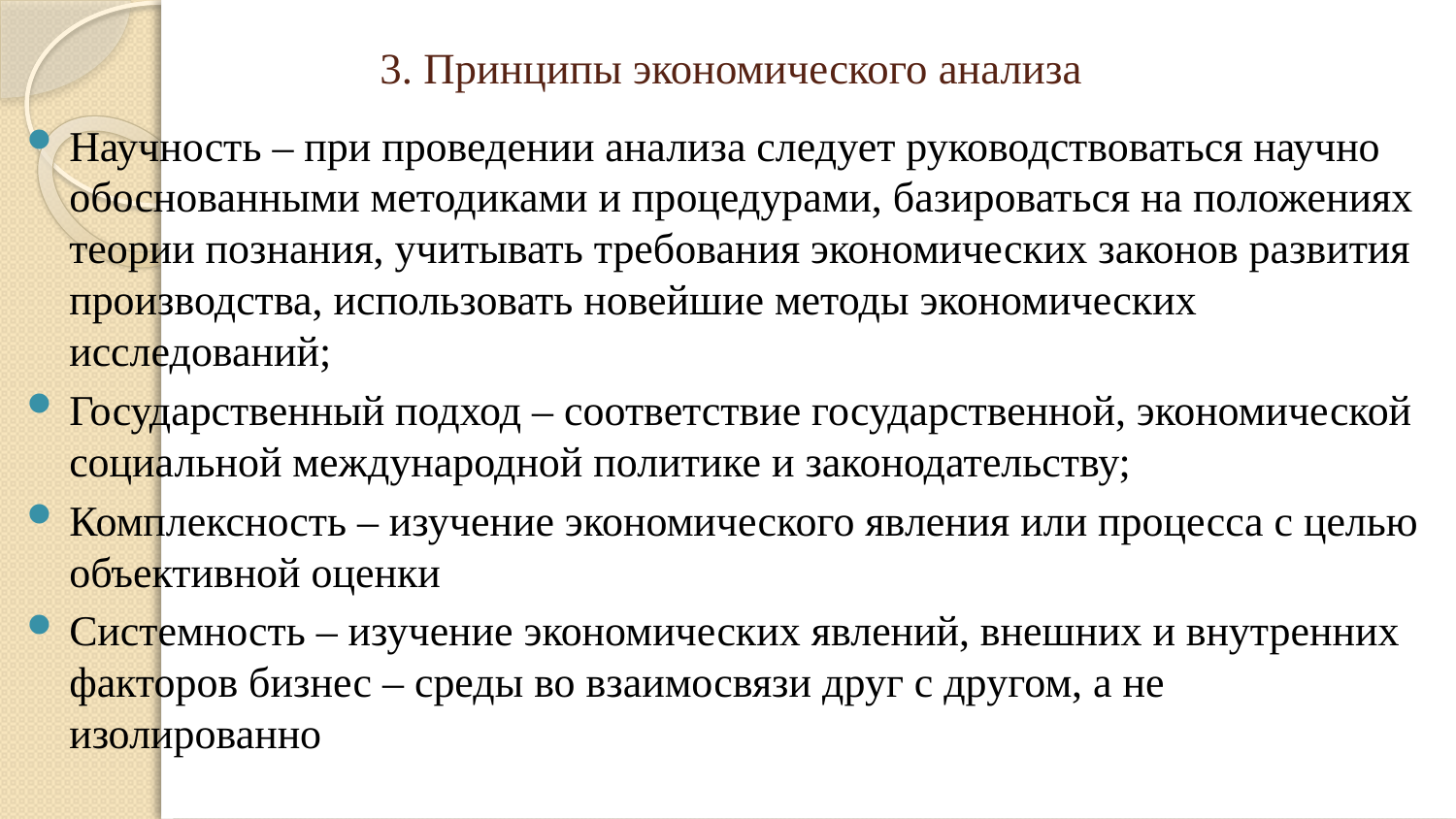

# 3. Принципы экономического анализа
Научность – при проведении анализа следует руководствоваться научно обоснованными методиками и процедурами, базироваться на положениях теории познания, учитывать требования экономических законов развития производства, использовать новейшие методы экономических исследований;
Государственный подход – соответствие государственной, экономической социальной международной политике и законодательству;
Комплексность – изучение экономического явления или процесса с целью объективной оценки
Системность – изучение экономических явлений, внешних и внутренних факторов бизнес – среды во взаимосвязи друг с другом, а не изолированно